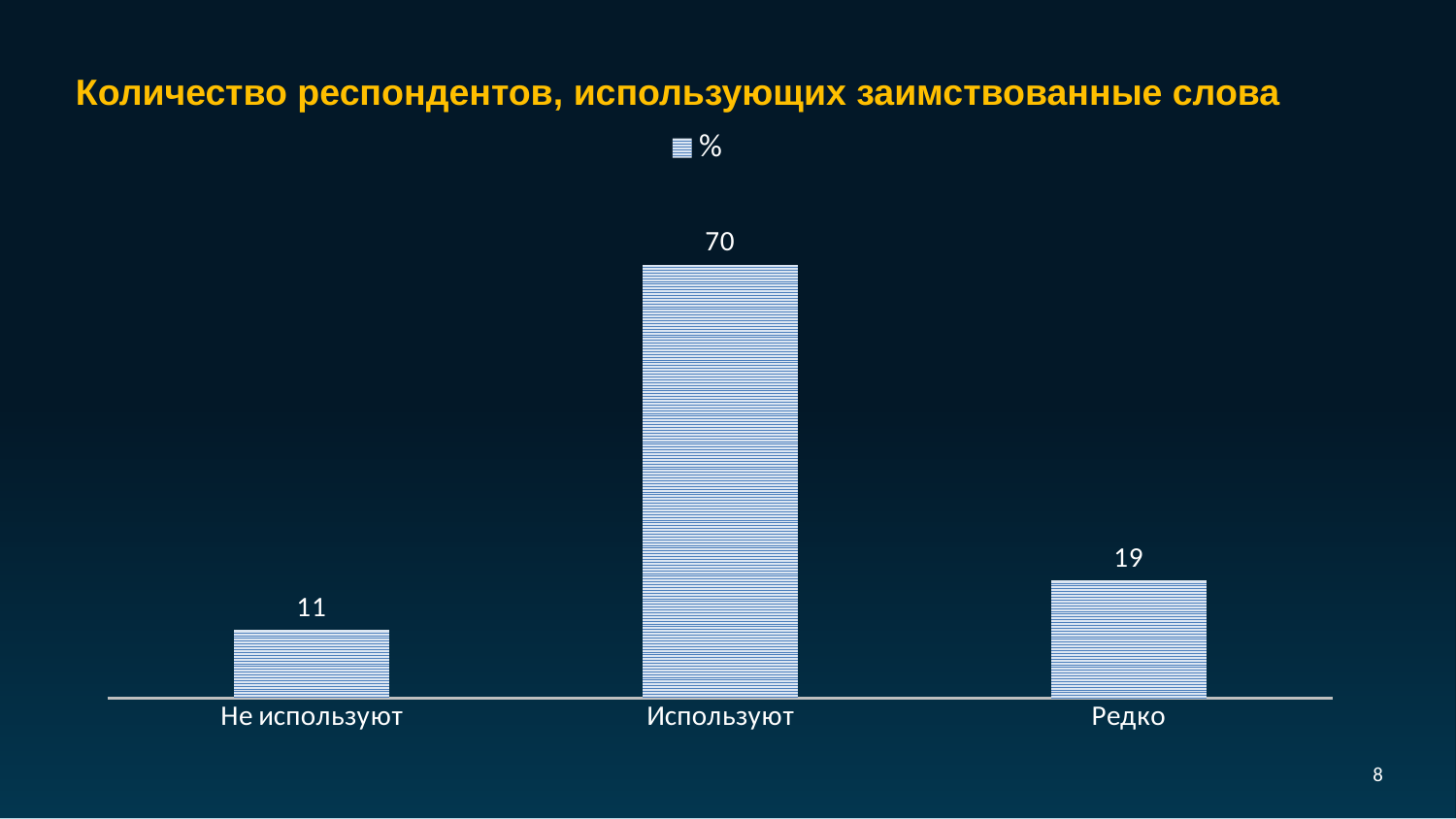

Количество респондентов, использующих заимствованные слова

### Chart

| Category | % |
|---|---|
| Не используют | 11.0 |
| Используют | 70.0 |
| Редко | 19.0 |
8